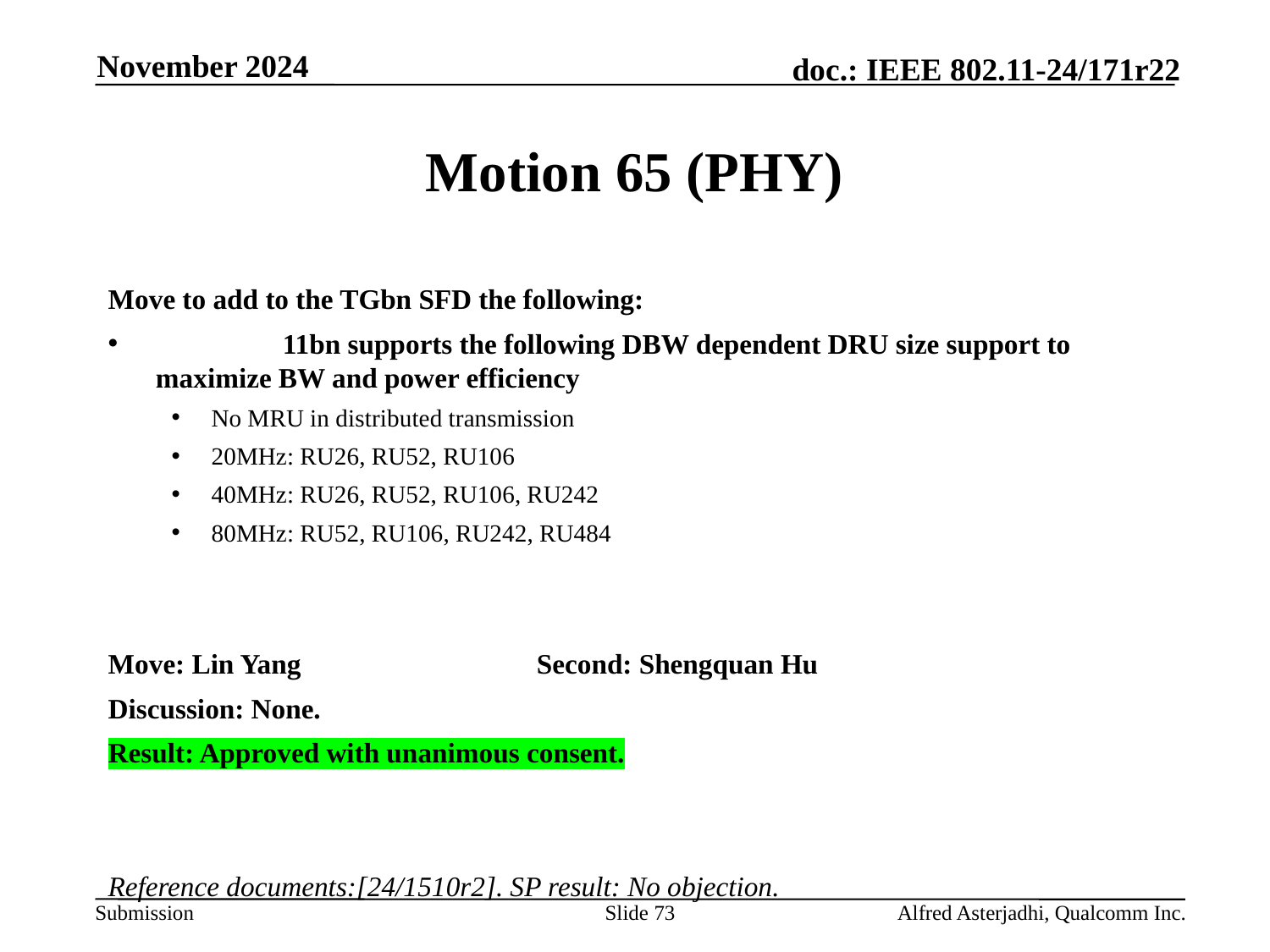

November 2024
# Motion 65 (PHY)
Move to add to the TGbn SFD the following:
	11bn supports the following DBW dependent DRU size support to maximize BW and power efficiency
No MRU in distributed transmission
20MHz: RU26, RU52, RU106
40MHz: RU26, RU52, RU106, RU242
80MHz: RU52, RU106, RU242, RU484

Move: Lin Yang		Second: Shengquan Hu
Discussion: None.
Result: Approved with unanimous consent.

Reference documents:[24/1510r2]. SP result: No objection.

Slide 73
Alfred Asterjadhi, Qualcomm Inc.